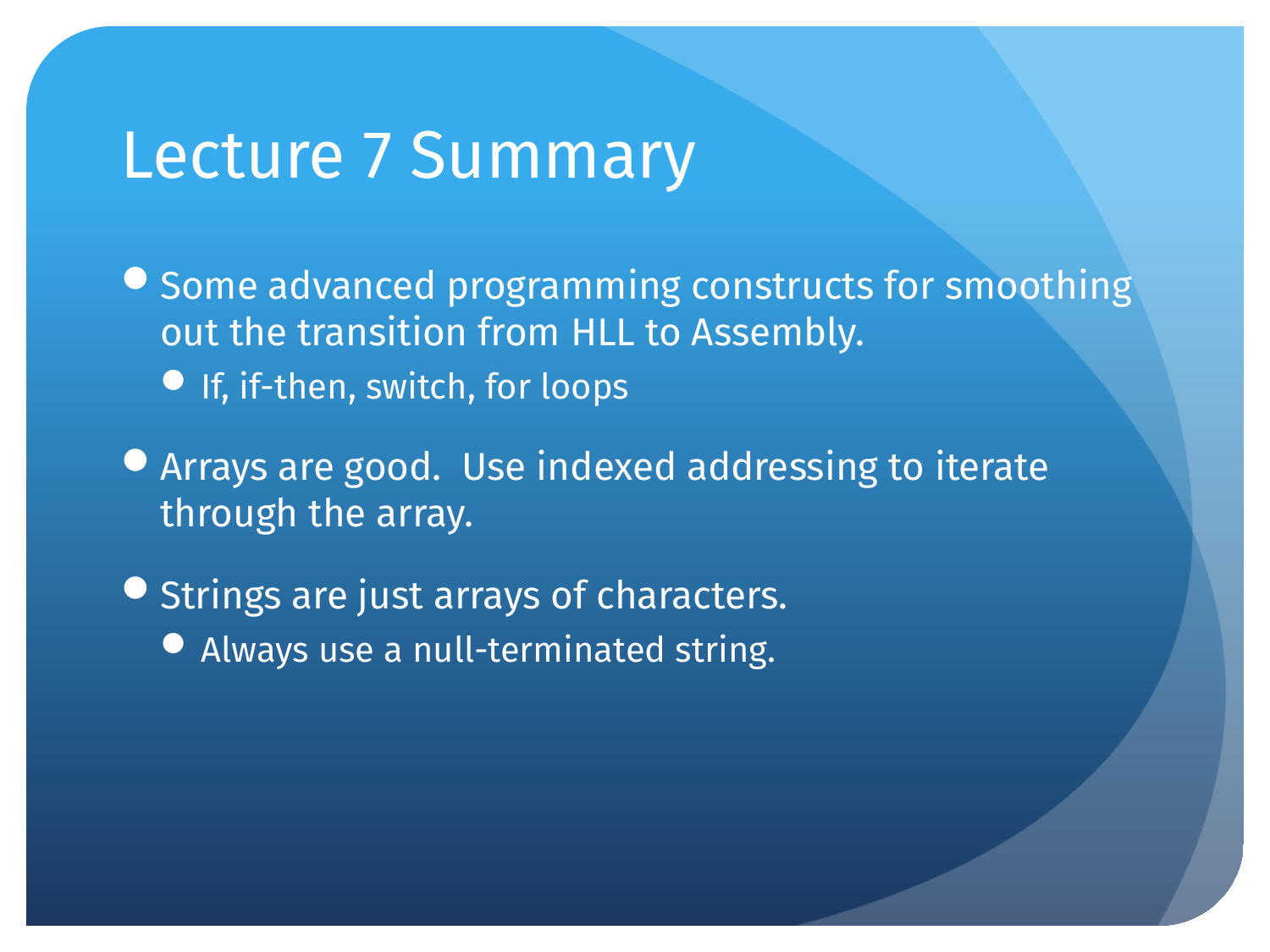

# Lecture 7 Summary
Some advanced programming constructs for smoothing out the transition from HLL to Assembly.
If, if-then, switch, for loops
Arrays are good.  Use indexed addressing to iterate through the array.
Strings are just arrays of characters.
Always use a null-terminated string.